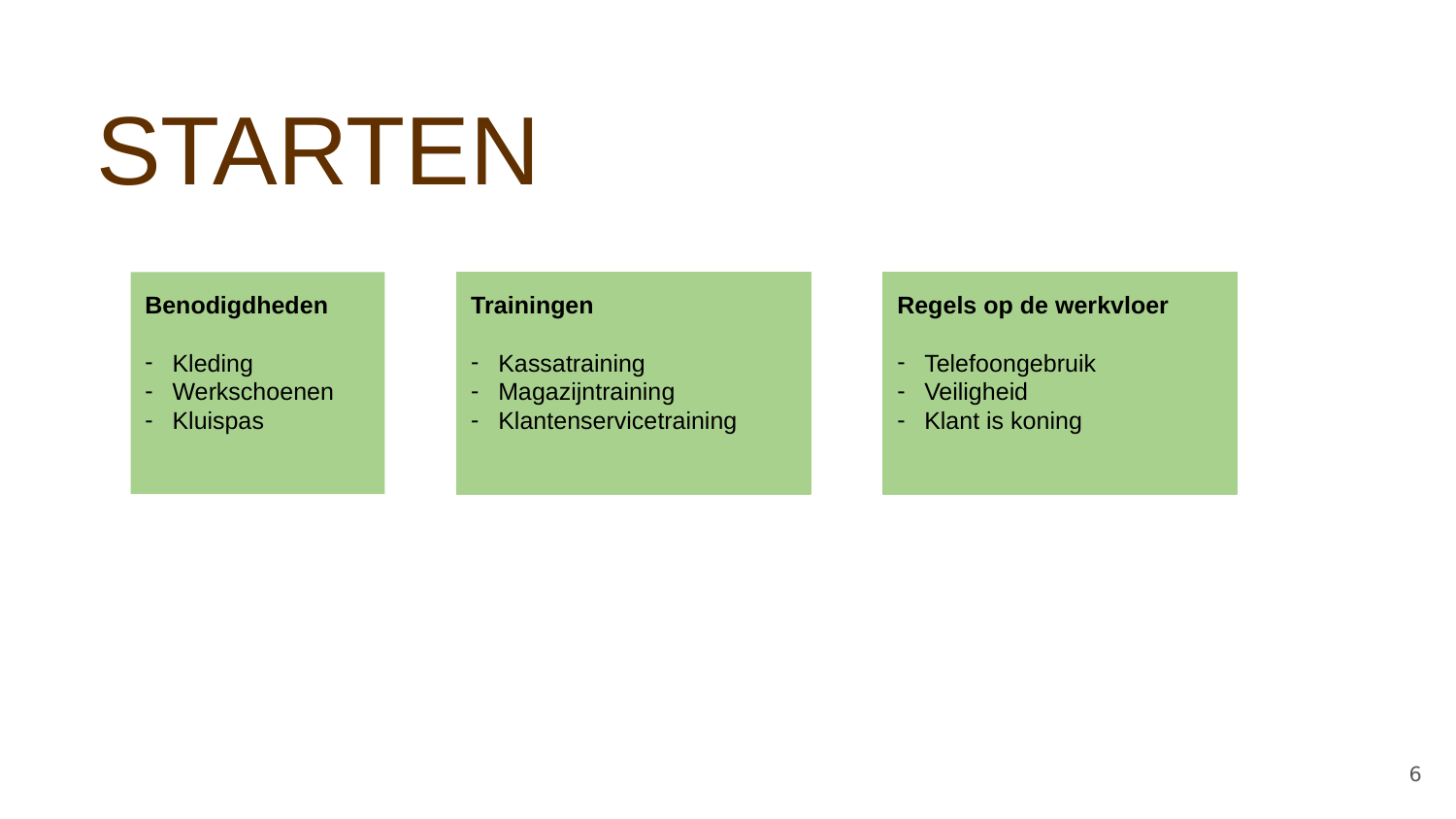

STARTEN
Benodigdheden

Kleding
Werkschoenen
Kluispas

Trainingen

Kassatraining
Magazijntraining
Klantenservicetraining

Regels op de werkvloer

Telefoongebruik
Veiligheid
Klant is koning

6